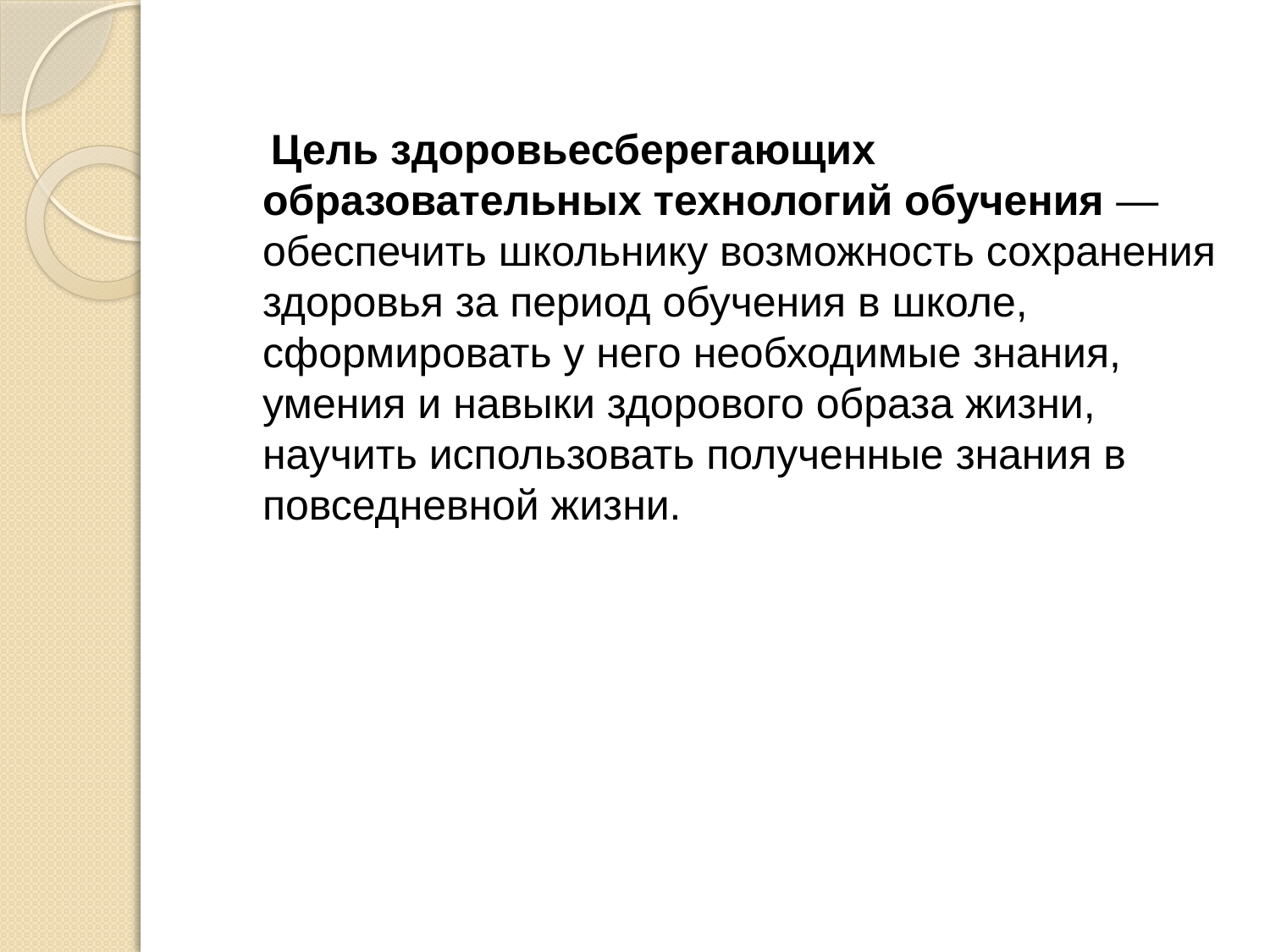

Цель здоровьесберегающих образовательных технологий обучения — обеспечить школьнику возможность сохранения здоровья за период обучения в школе, сформировать у него необходимые знания, умения и навыки здорового образа жизни, научить использовать полученные знания в повседневной жизни.